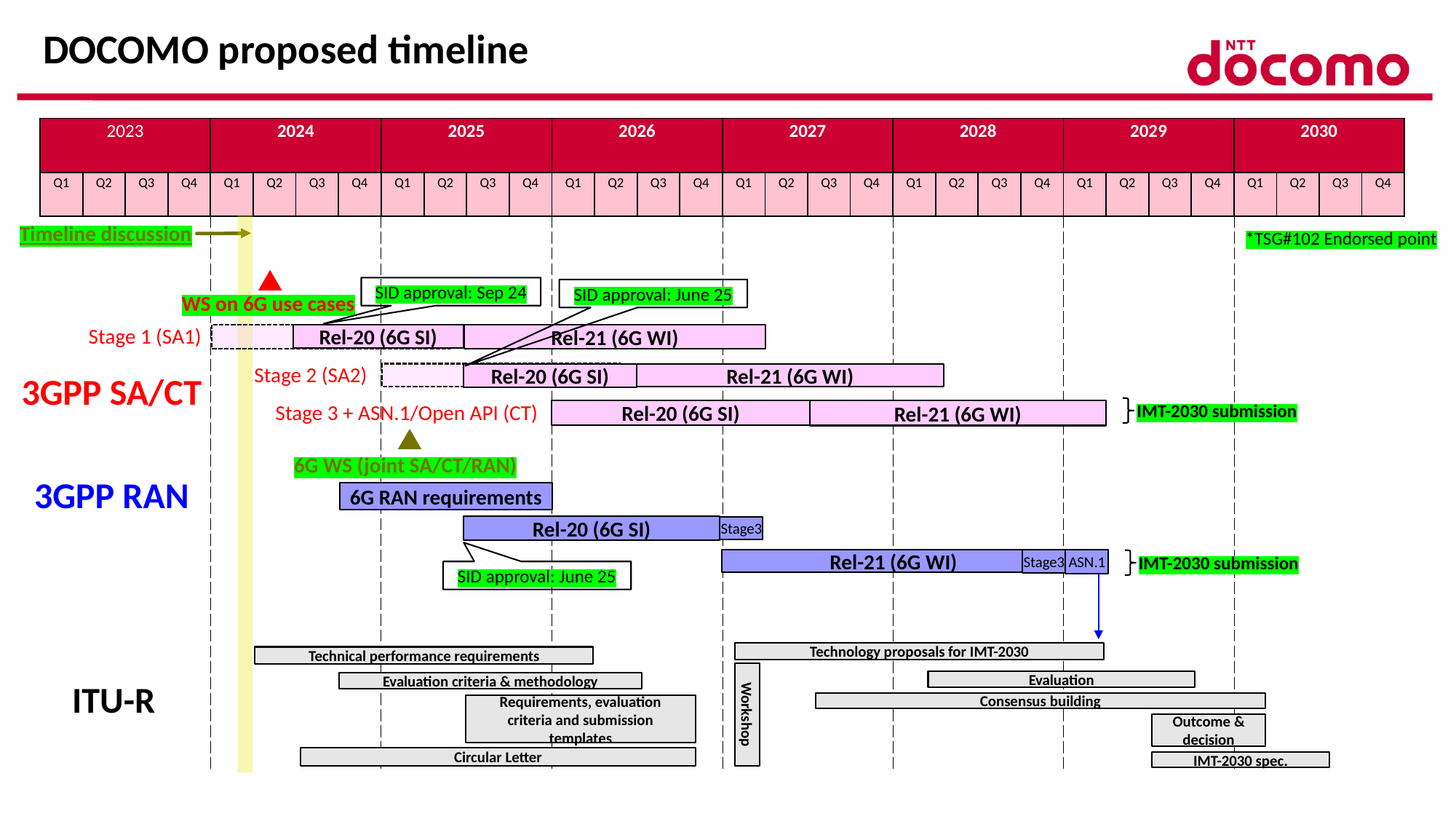

# DOCOMO proposed timeline
| 2023 |  |  |  | 2024 | 2023 | 2023 | 2023 | 2025 | 2023 | 2023 | 2023 | 2026 | 2023 | 2023 | 2023 | 2027 | 2023 | 2023 | 2023 | 2028 | 2023 | 2023 | 2023 | 2029 | 2023 | 2023 | 2023 | 2030 | 2023 | 2023 | 2023 |
| --- | --- | --- | --- | --- | --- | --- | --- | --- | --- | --- | --- | --- | --- | --- | --- | --- | --- | --- | --- | --- | --- | --- | --- | --- | --- | --- | --- | --- | --- | --- | --- |
| Q1 | Q2 | Q3 | Q4 | Q1 | Q2 | Q3 | Q4 | Q1 | Q2 | Q3 | Q4 | Q1 | Q2 | Q3 | Q4 | Q1 | Q2 | Q3 | Q4 | Q1 | Q2 | Q3 | Q4 | Q1 | Q2 | Q3 | Q4 | Q1 | Q2 | Q3 | Q4 |
|  |  |  |  |  |  |  |  |  |  |  |  |  |  |  |  |  |  |  |  |  |  |  |  |  |  |  |  |  |  |  |  |
Timeline discussion

*TSG#102 Endorsed point

SID approval: Sep 24
SID approval: June 25
WS on 6G use cases
Stage 1 (SA1)

Rel-20 (6G SI)
Rel-21 (6G WI)
Stage 2 (SA2)
3GPP SA/CT

Rel-20 (6G SI)
Rel-21 (6G WI)
Stage 3 + ASN.1/Open API (CT)
IMT-2030 submission

Rel-20 (6G SI)
Rel-21 (6G WI)

6G WS (joint SA/CT/RAN)
3GPP RAN
6G RAN requirements
Rel-20 (6G SI)
Stage3
IMT-2030 submission
Rel-21 (6G WI)
Stage3
ASN.1

SID approval: June 25
Technology proposals for IMT-2030
Technical performance requirements
ITU-R
Evaluation
Evaluation criteria & methodology
Consensus building
Requirements, evaluation criteria and submission templates
Workshop
Outcome & decision
Circular Letter
IMT-2030 spec.